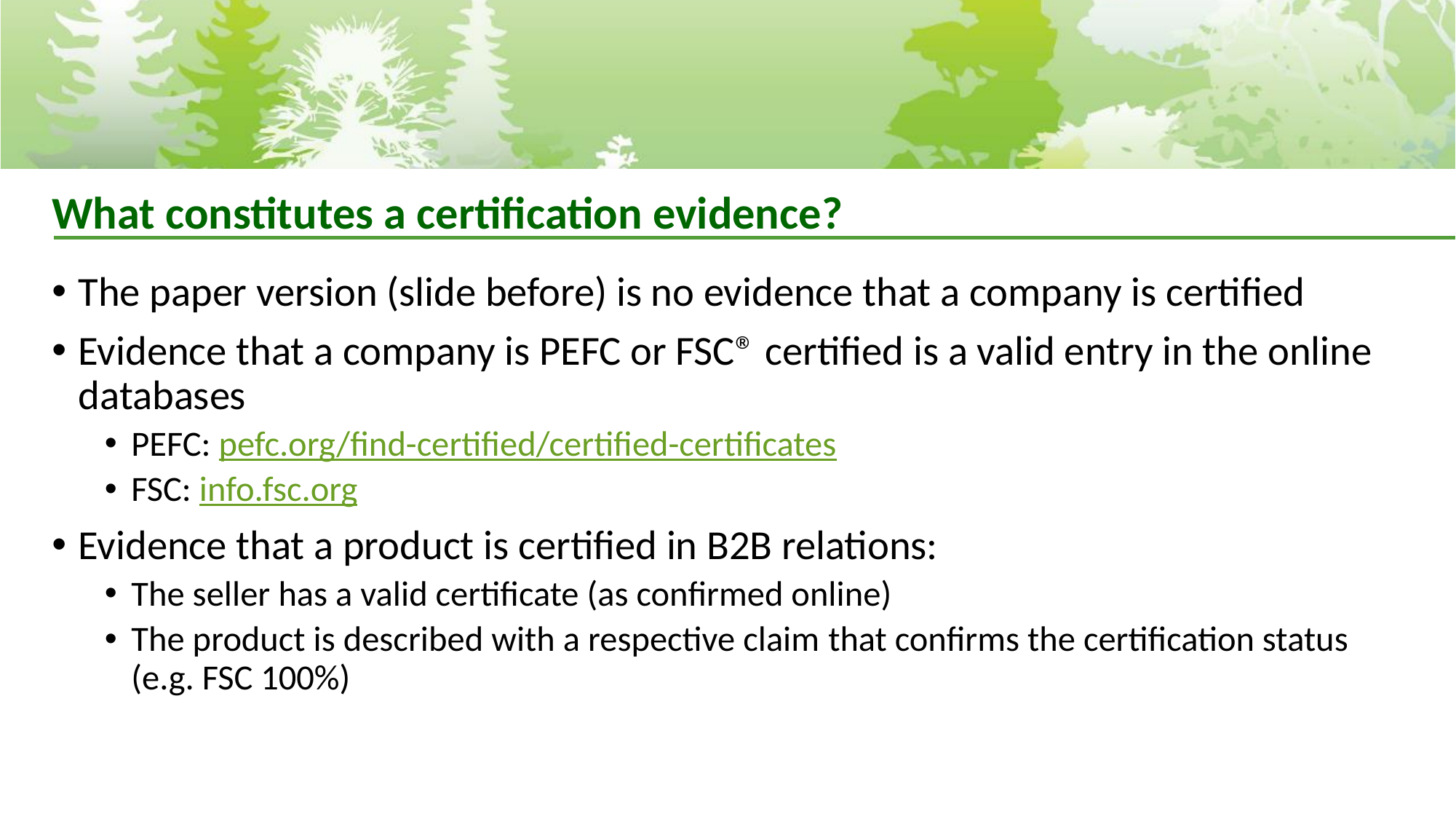

# What constitutes a certification evidence?
The paper version (slide before) is no evidence that a company is certified
Evidence that a company is PEFC or FSC® certified is a valid entry in the online databases
PEFC: pefc.org/find-certified/certified-certificates
FSC: info.fsc.org
Evidence that a product is certified in B2B relations:
The seller has a valid certificate (as confirmed online)
The product is described with a respective claim that confirms the certification status (e.g. FSC 100%)